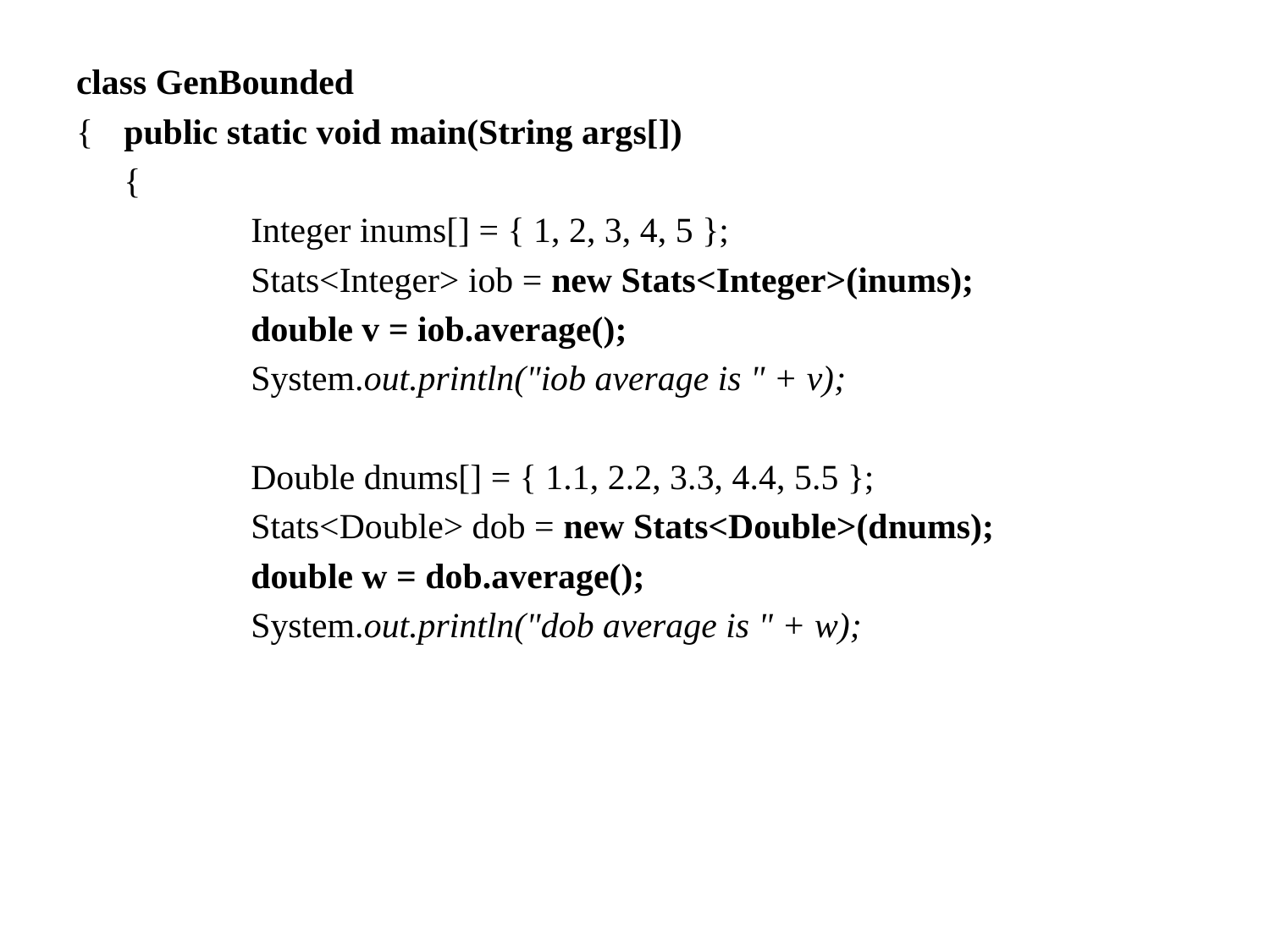

class GenBounded
{	public static void main(String args[])
	{
		Integer inums[] = { 1, 2, 3, 4, 5 };
		Stats<Integer> iob = new Stats<Integer>(inums);
		double v = iob.average();
		System.out.println("iob average is " + v);

		Double dnums[] = { 1.1, 2.2, 3.3, 4.4, 5.5 };
		Stats<Double> dob = new Stats<Double>(dnums);
		double w = dob.average();
		System.out.println("dob average is " + w);